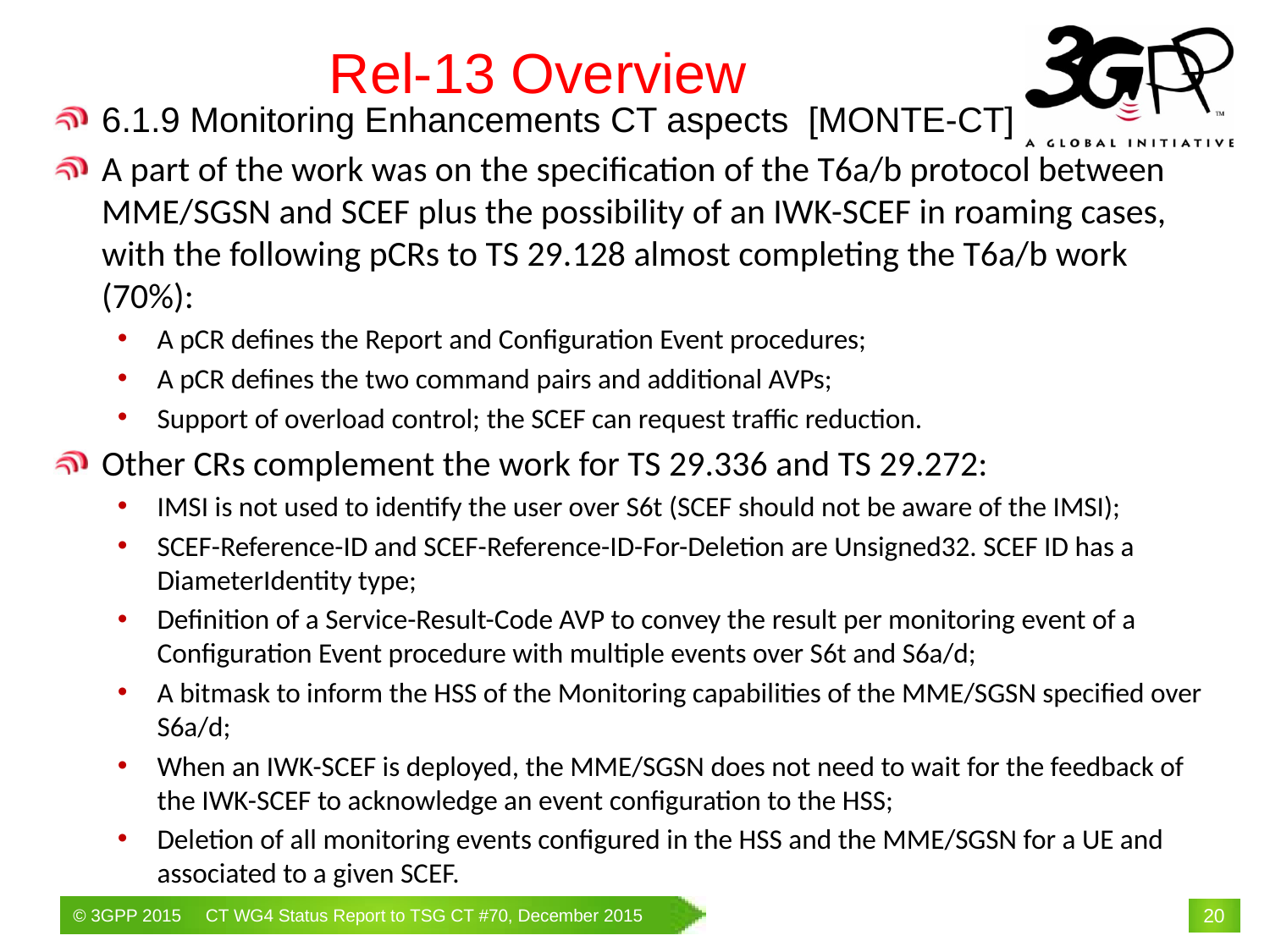

# Rel-13 Overview
6.1.9 Monitoring Enhancements CT aspects  [MONTE-CT]
A part of the work was on the specification of the T6a/b protocol between MME/SGSN and SCEF plus the possibility of an IWK-SCEF in roaming cases, with the following pCRs to TS 29.128 almost completing the T6a/b work (70%):
A pCR defines the Report and Configuration Event procedures;
A pCR defines the two command pairs and additional AVPs;
Support of overload control; the SCEF can request traffic reduction.
Other CRs complement the work for TS 29.336 and TS 29.272:
IMSI is not used to identify the user over S6t (SCEF should not be aware of the IMSI);
SCEF-Reference-ID and SCEF-Reference-ID-For-Deletion are Unsigned32. SCEF ID has a DiameterIdentity type;
Definition of a Service-Result-Code AVP to convey the result per monitoring event of a Configuration Event procedure with multiple events over S6t and S6a/d;
A bitmask to inform the HSS of the Monitoring capabilities of the MME/SGSN specified over S6a/d;
When an IWK-SCEF is deployed, the MME/SGSN does not need to wait for the feedback of the IWK-SCEF to acknowledge an event configuration to the HSS;
Deletion of all monitoring events configured in the HSS and the MME/SGSN for a UE and associated to a given SCEF.